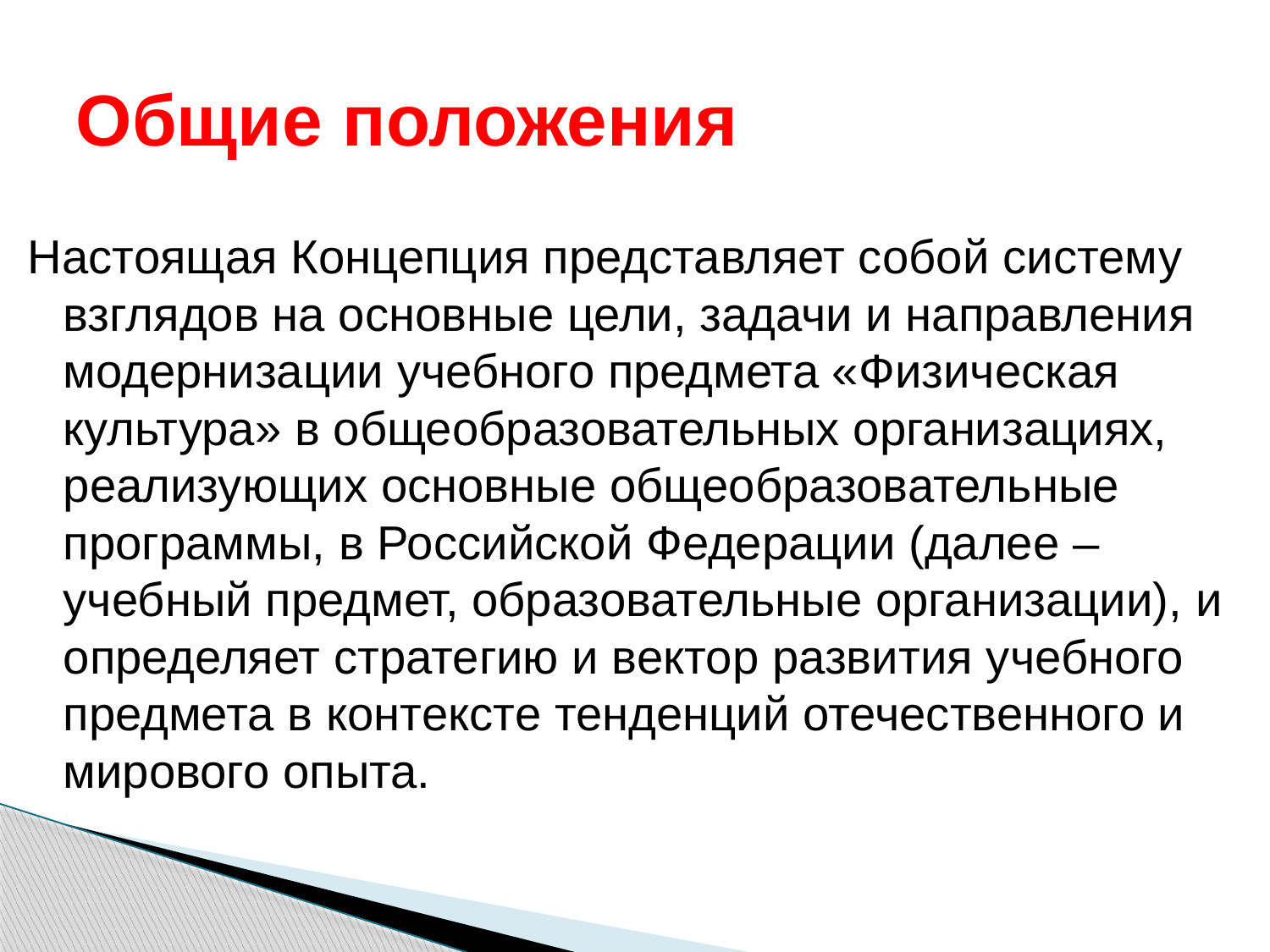

# Общие положения

Настоящая Концепция представляет собой систему взглядов на основные цели, задачи и направления модернизации учебного предмета «Физическая культура» в общеобразовательных организациях, реализующих основные общеобразовательные программы, в Российской Федерации (далее –учебный предмет, образовательные организации), и определяет стратегию и вектор развития учебного предмета в контексте тенденций отечественного и мирового опыта.